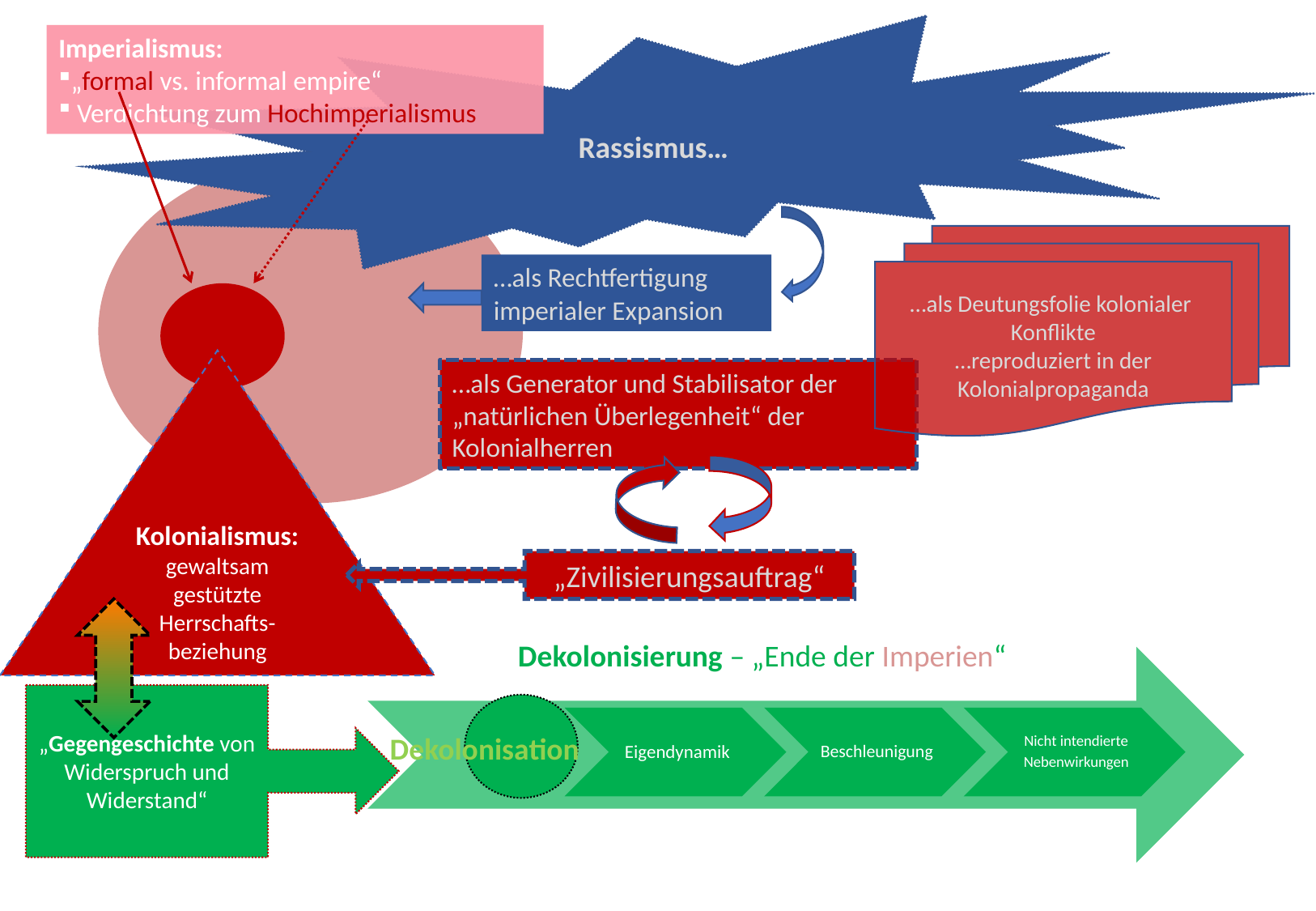

Rassismus…
Imperialismus:
„formal vs. informal empire“
 Verdichtung zum Hochimperialismus

…als Deutungsfolie kolonialer  Konflikte
…reproduziert in der Kolonialpropaganda
…als Rechtfertigung imperialer Expansion

Kolonialismus: gewaltsam gestützte Herrschafts-beziehung
…als Generator und Stabilisator der „natürlichen Überlegenheit“ der Kolonialherren

Dekolonisierung – „Ende der Imperien“
„Zivilisierungsauftrag“
Eigendynamik
Beschleunigung
Nicht intendierte
Nebenwirkungen

„Gegengeschichte von Widerspruch und Widerstand“
Dekolonisation